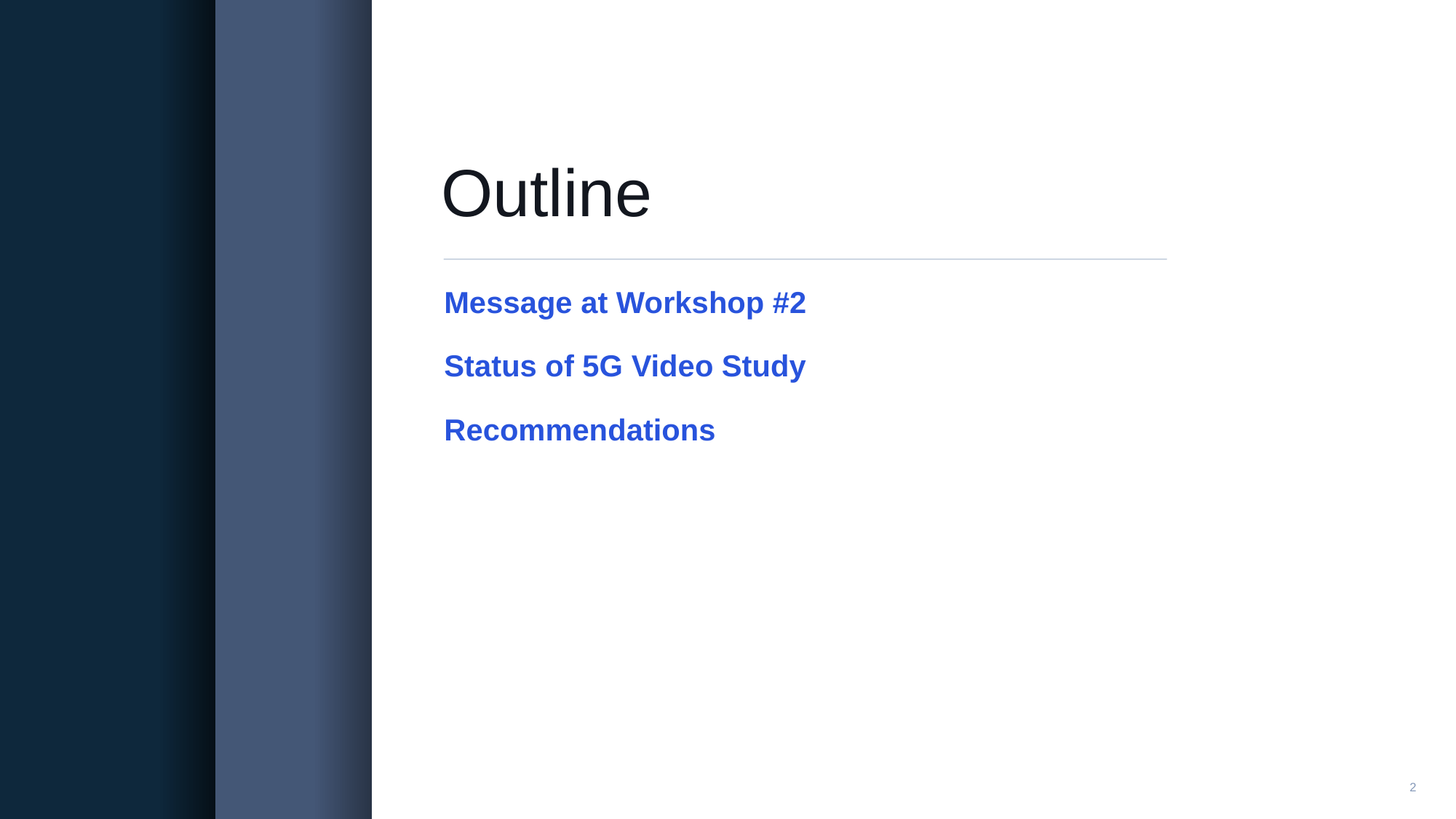

# Outline
Message at Workshop #2
Status of 5G Video Study
Recommendations